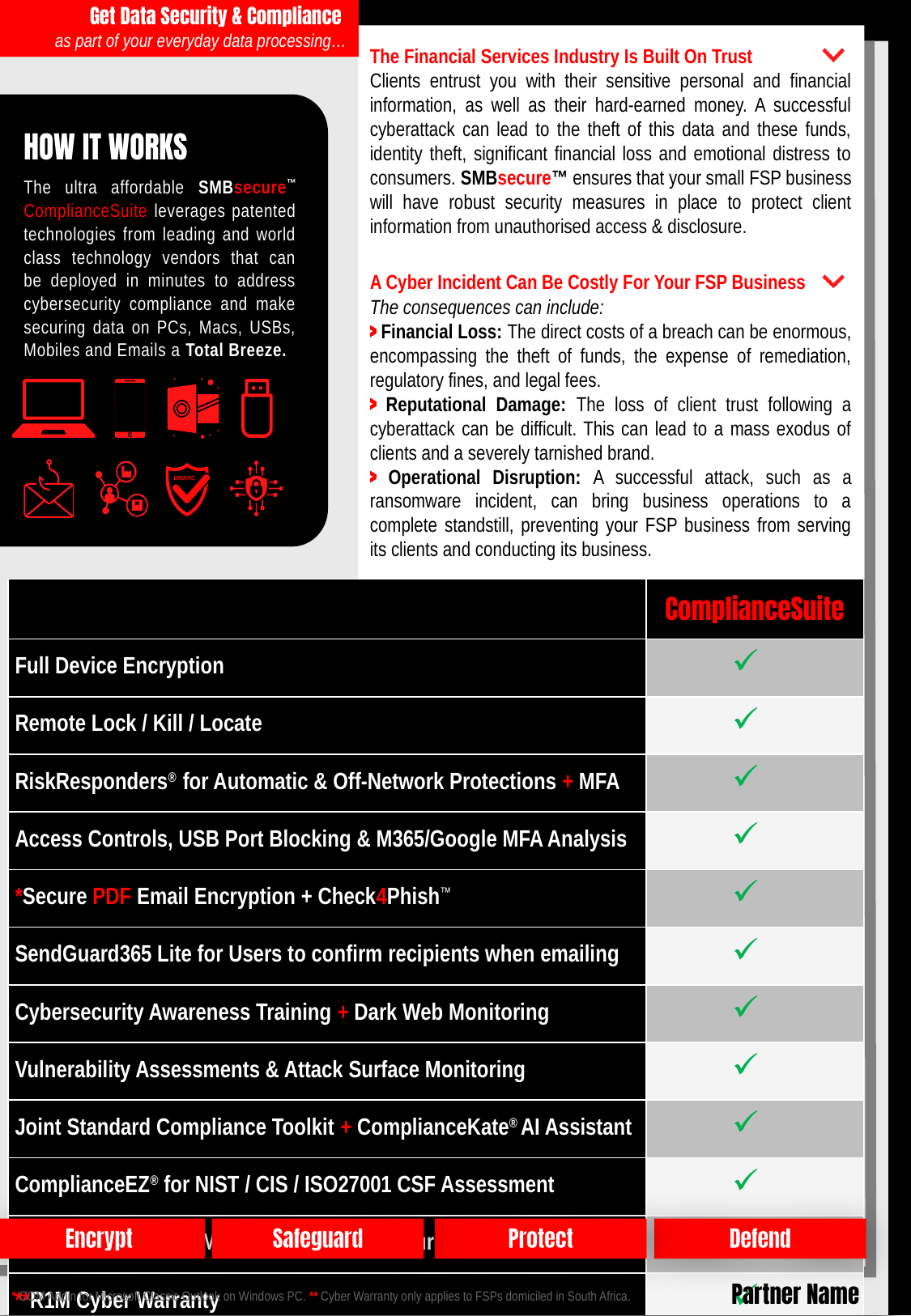

Get Data Security & Compliance
as part of your everyday data processing…
The Financial Services Industry Is Built On Trust
Clients entrust you with their sensitive personal and financial information, as well as their hard-earned money. A successful cyberattack can lead to the theft of this data and these funds, identity theft, significant financial loss and emotional distress to consumers. SMBsecure™️ ensures that your small FSP business will have robust security measures in place to protect client information from unauthorised access & disclosure.

A Cyber Incident Can Be Costly For Your FSP Business
The consequences can include:
> Financial Loss: The direct costs of a breach can be enormous, encompassing the theft of funds, the expense of remediation, regulatory fines, and legal fees.
> Reputational Damage: The loss of client trust following a cyberattack can be difficult. This can lead to a mass exodus of clients and a severely tarnished brand.
> Operational Disruption: A successful attack, such as a ransomware incident, can bring business operations to a complete standstill, preventing your FSP business from serving its clients and conducting its business.

HOW IT WORKS
The ultra affordable SMBsecure™️ ComplianceSuite leverages patented technologies from leading and world class technology vendors that can be deployed in minutes to address cybersecurity compliance and make securing data on PCs, Macs, USBs, Mobiles and Emails a Total Breeze.

DMARC

# Package Details:
|  | ComplianceSuite |
| --- | --- |
| Full Device Encryption |  |
| Remote Lock / Kill / Locate |  |
| RiskResponders® for Automatic & Off-Network Protections + MFA |  |
| Access Controls, USB Port Blocking & M365/Google MFA Analysis |  |
| \*Secure PDF Email Encryption + Check4Phish™ |  |
| SendGuard365 Lite for Users to confirm recipients when emailing |  |
| Cybersecurity Awareness Training + Dark Web Monitoring |  |
| Vulnerability Assessments & Attack Surface Monitoring |  |
| Joint Standard Compliance Toolkit + ComplianceKate® AI Assistant |  |
| ComplianceEZ® for NIST / CIS / ISO27001 CSF Assessment |  |
| Managed DMARC & MTA-STS for Email Security Compliance |  |
| \*\*R1M Cyber Warranty |  |
Defend
Protect
Safeguard
Encrypt
Partner Name
* COM Addin for Microsoft Classic Outlook on Windows PC. ** Cyber Warranty only applies to FSPs domiciled in South Africa.